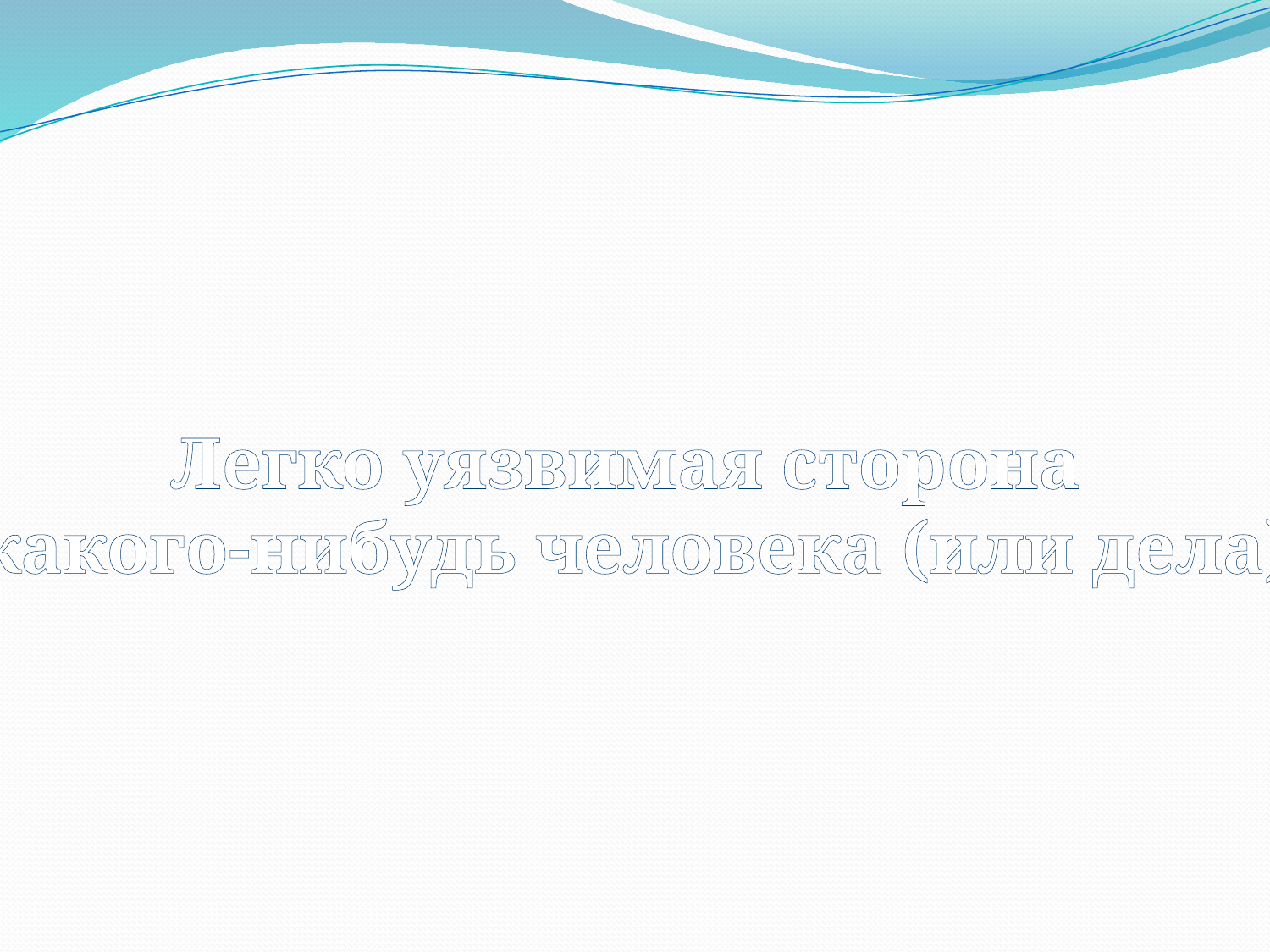

Легко уязвимая сторона
какого-нибудь человека (или дела)